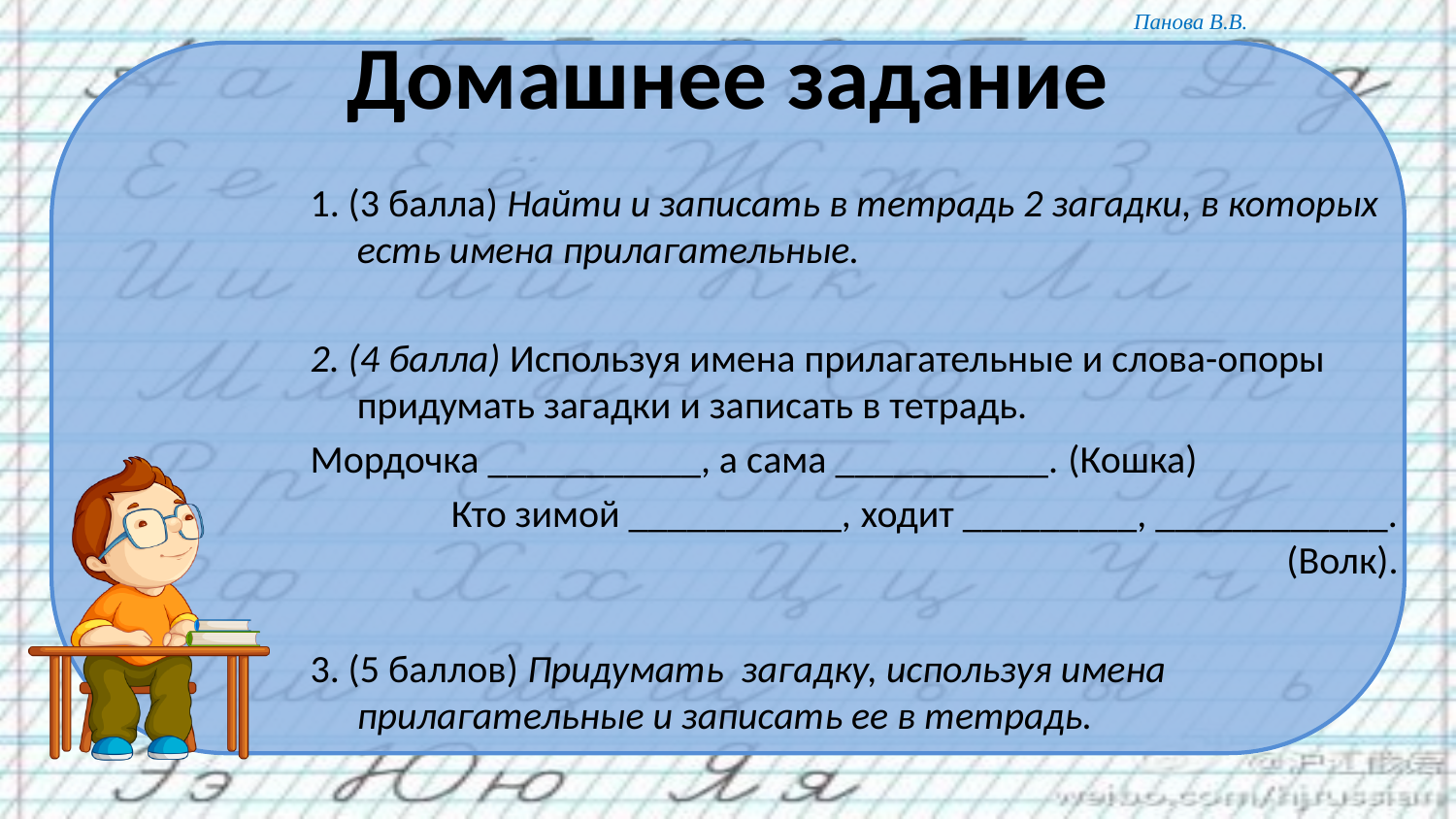

# Домашнее задание
1. (3 балла) Найти и записать в тетрадь 2 загадки, в которых есть имена прилагательные.

2. (4 балла) Используя имена прилагательные и слова-опоры придумать загадки и записать в тетрадь.
Мордочка ___________, а сама ___________. (Кошка)
Кто зимой ___________, ходит _________, ____________. 
(Волк).

3. (5 баллов) Придумать  загадку, используя имена прилагательные и записать ее в тетрадь.